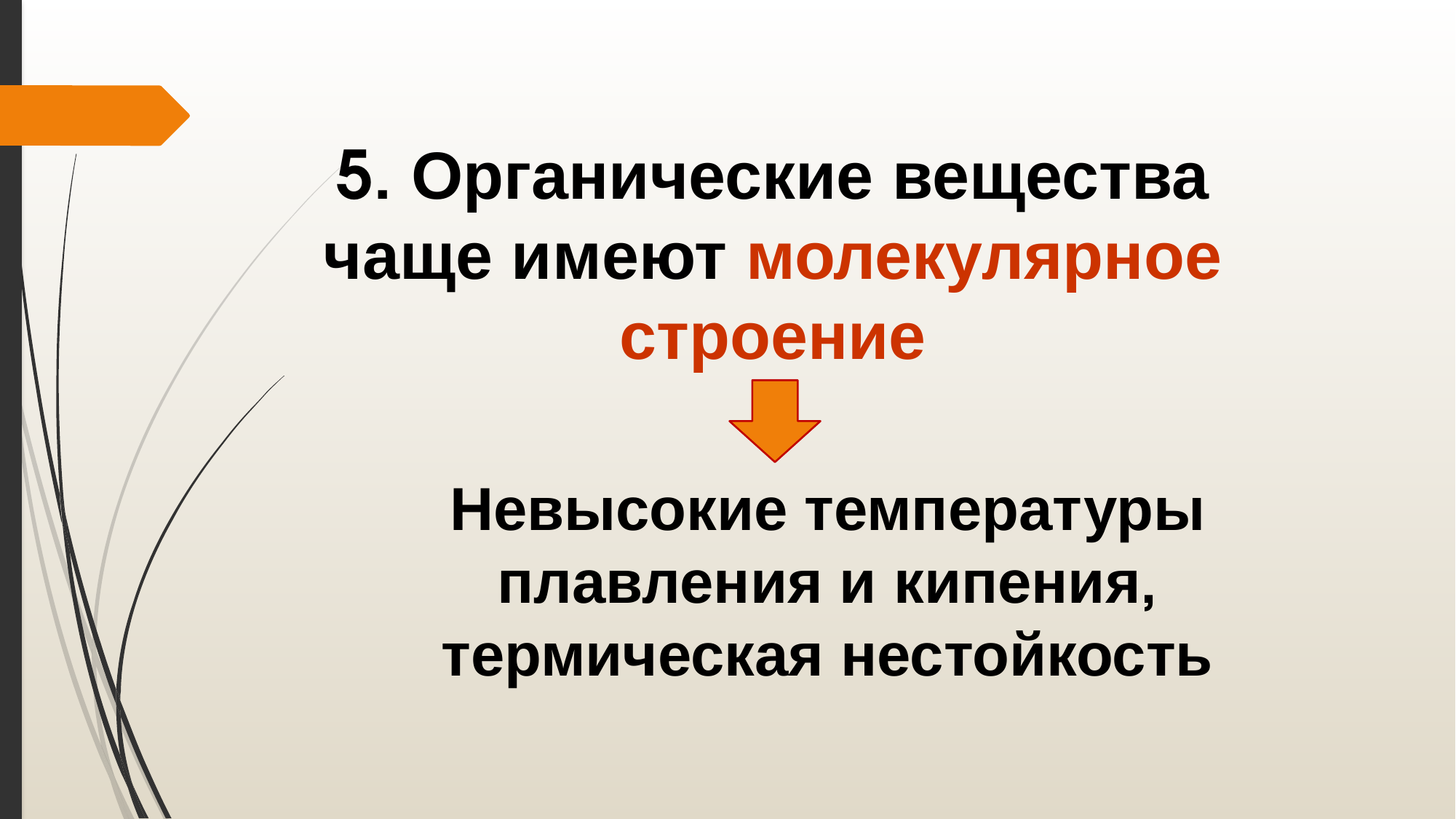

5. Органические вещества чаще имеют молекулярное строение

Невысокие температуры плавления и кипения, термическая нестойкость